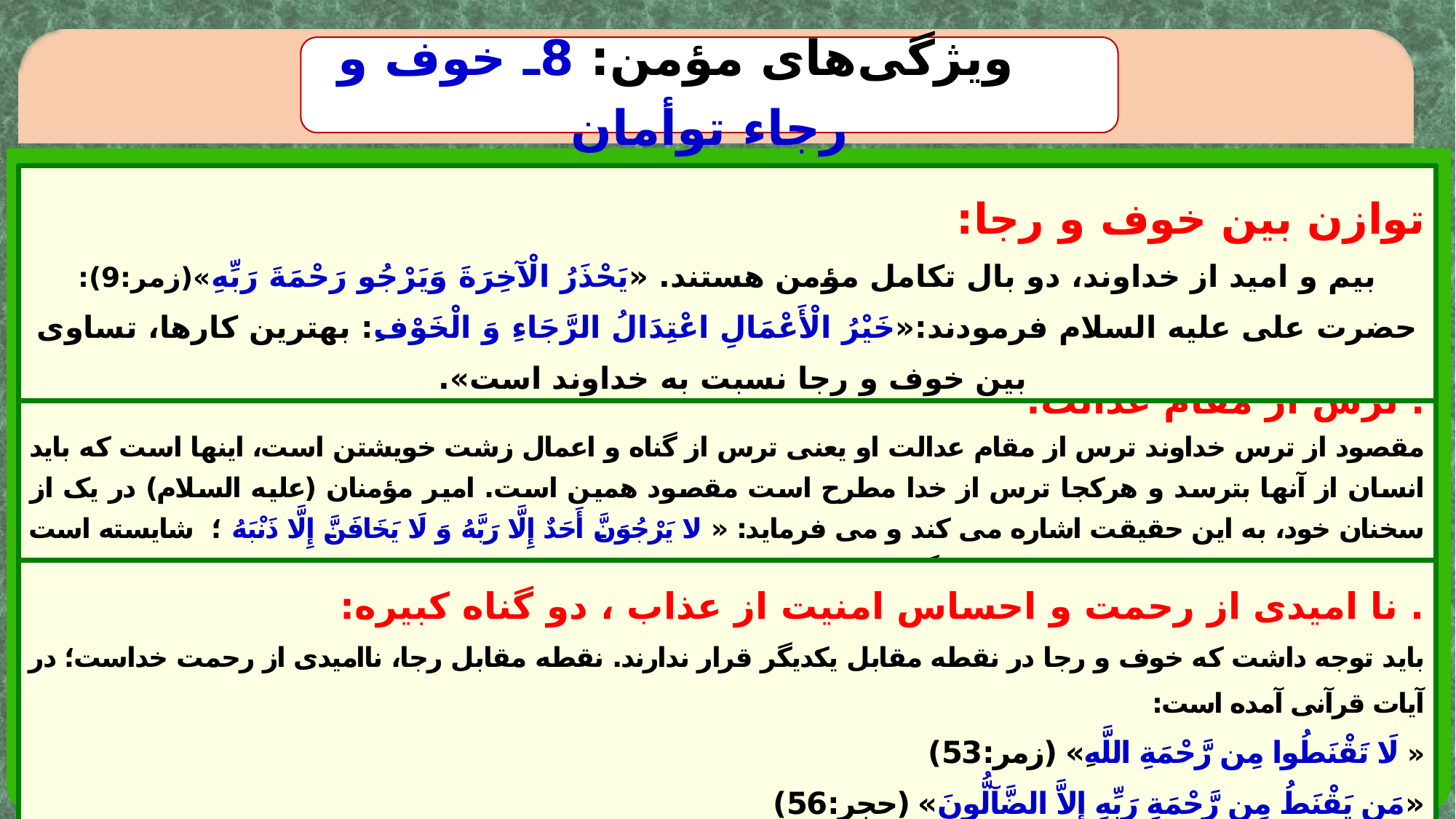

ویژگی‌های مؤمن: 8ـ خوف و رجاء توأمان

توازن بین خوف و رجا:
بیم و امید از خداوند، دو بال تكامل مؤمن هستند. «يَحْذَرُ الْآخِرَةَ وَيَرْجُو رَحْمَةَ رَبِّهِ»(زمر:9):
حضرت على علیه السلام فرمودند:«خَيْرُ الْأَعْمَالِ اعْتِدَالُ الرَّجَاءِ وَ الْخَوْفِ: بهترین كارها، تساوی بین خوف و رجا نسبت به خداوند است».
. ترس از مقام عدالت:
مقصود از ترس خداوند ترس از مقام عدالت او یعنى ترس از گناه و اعمال زشت خویشتن است، اینها است که باید انسان از آنها بترسد و هرکجا ترس از خدا مطرح است مقصود همین است. امیر مؤمنان (علیه السلام) در یک از سخنان خود، به این حقیقت اشاره مى کند و مى فرماید: « لا يَرْجُوَنَّ أَحَدٌ إِلَّا رَبَّهُ وَ لَا يَخَافَنَّ إِلَّا ذَنْبَهُ ؛  شایسته است هر فردى جز به خدا امید نداشته، و جز از گناه و عمل ناشایست خود نترسد.»
. نا امیدی از رحمت و احساس امنیت از عذاب ، دو گناه کبیره:
باید توجه داشت كه خوف و رجا در نقطه مقابل یكدیگر قرار ندارند. نقطه مقابل رجا، ناامیدی از رحمت خداست؛ در آیات قرآنی آمده است:
« لَا تَقْنَطُوا مِن رَّحْمَةِ اللَّهِ» (زمر:53)
«مَن يَقْنَطُ مِن رَّحْمَةِ رَبِّهِ إِلاَّ الضَّآلُّونَ» (حجر:56)